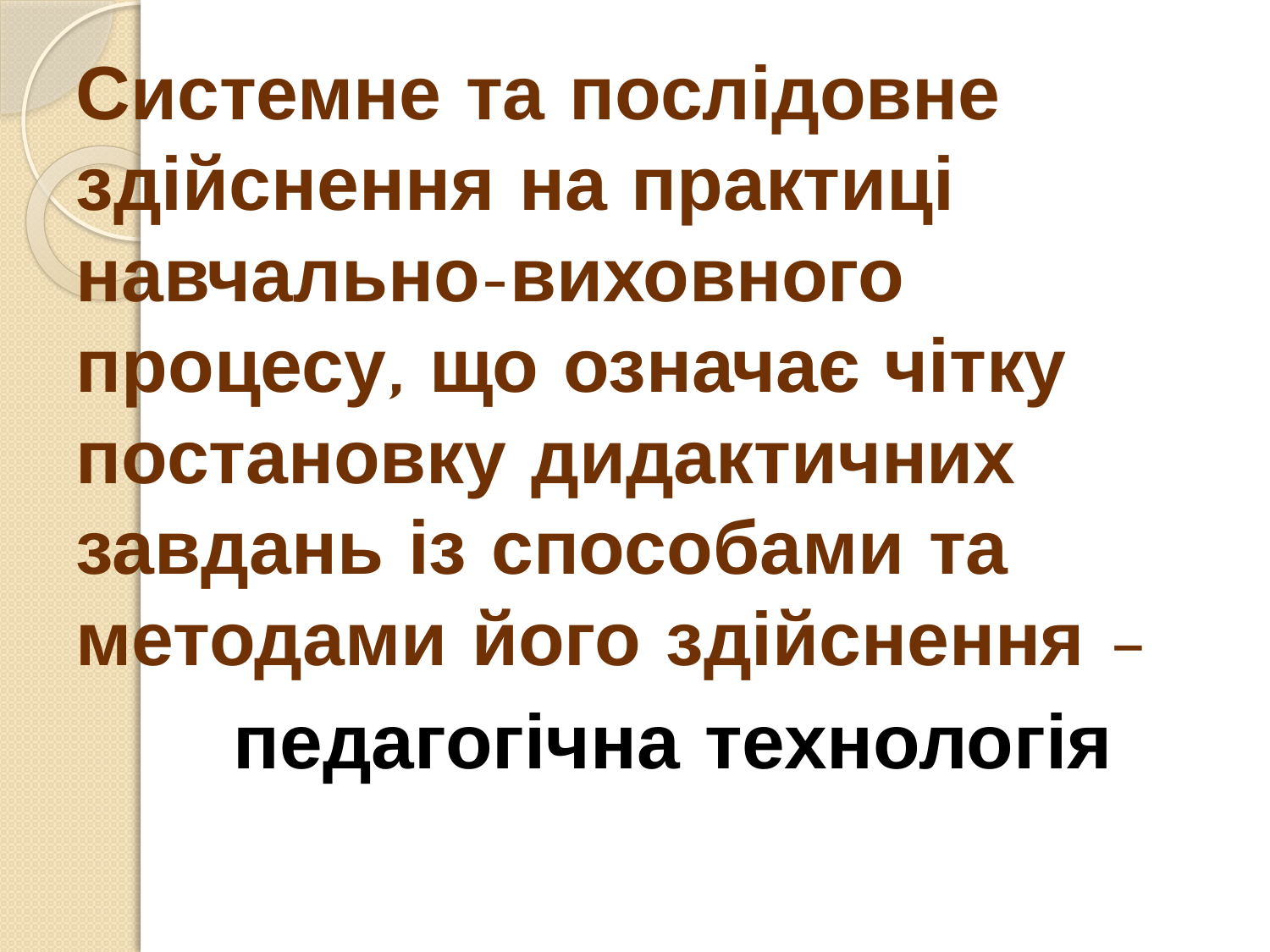

# Системне та послідовне здійснення на практиці навчально-виховного процесу, що означає чітку постановку дидактичних завдань із способами та методами його здійснення –
          педагогічна технологія